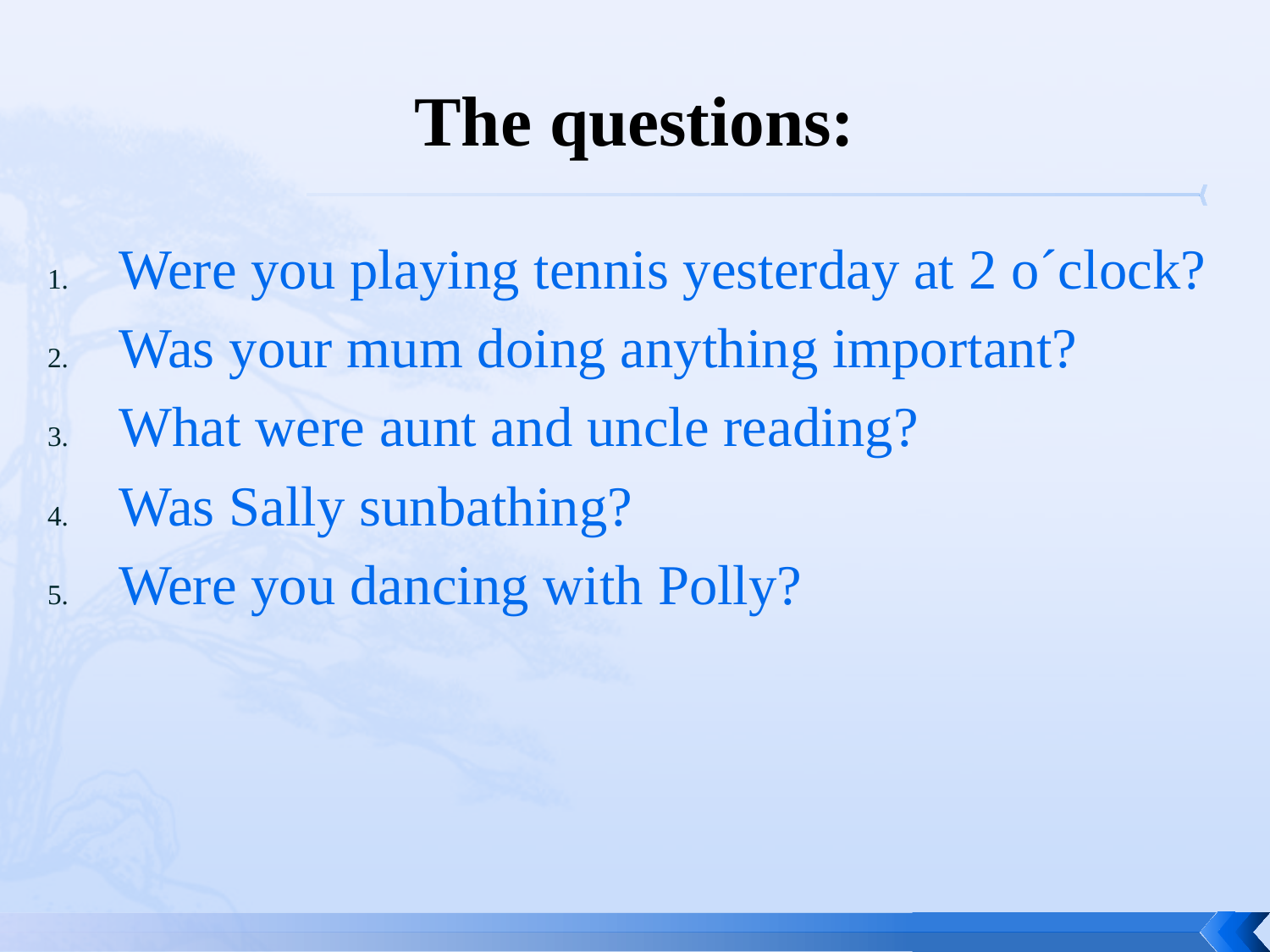

# The questions:
Were you playing tennis yesterday at 2 o´clock?
Was your mum doing anything important?
What were aunt and uncle reading?
Was Sally sunbathing?
Were you dancing with Polly?